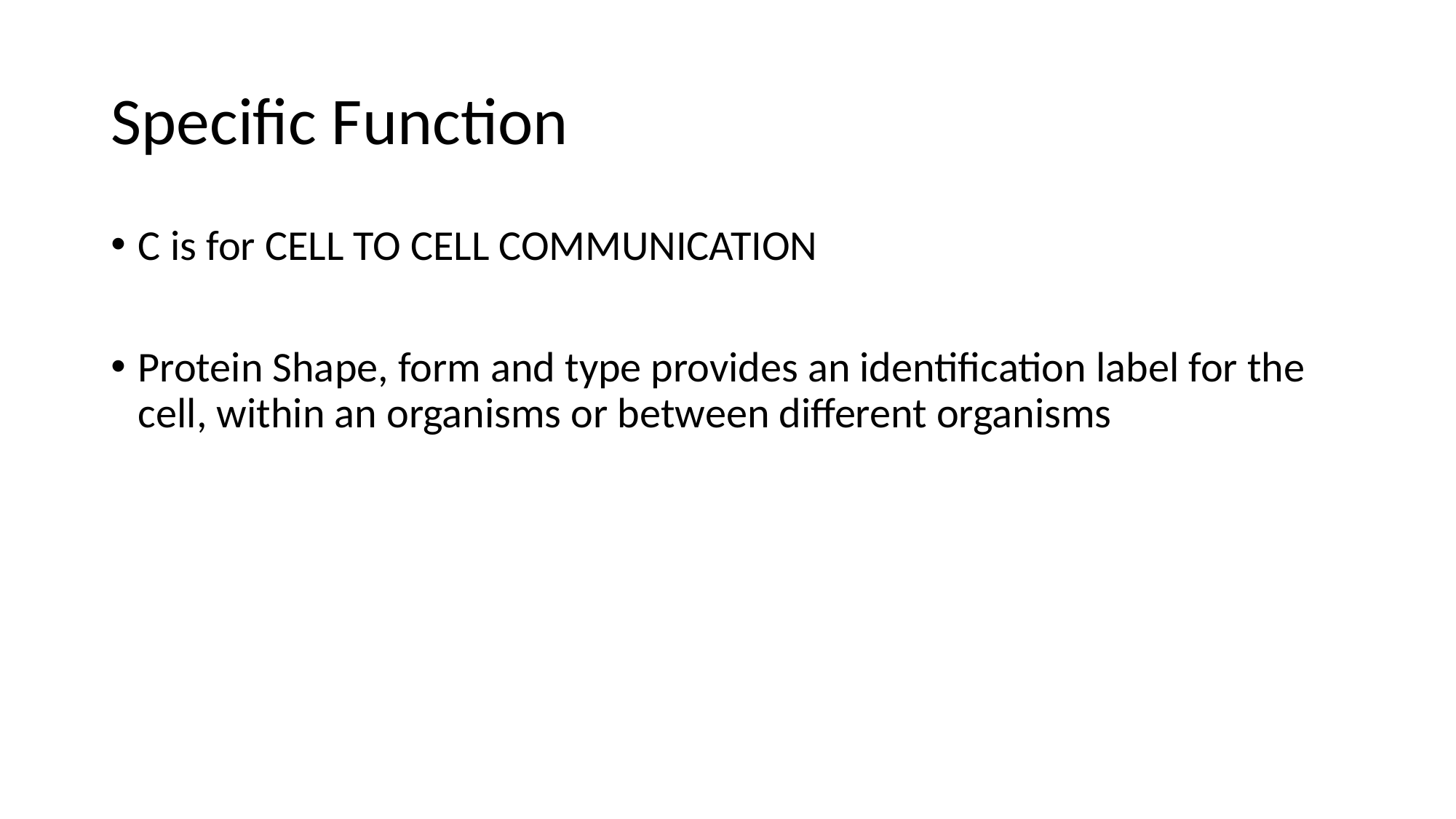

# Specific Function
C is for CELL TO CELL COMMUNICATION

Protein Shape, form and type provides an identification label for the cell, within an organisms or between different organisms